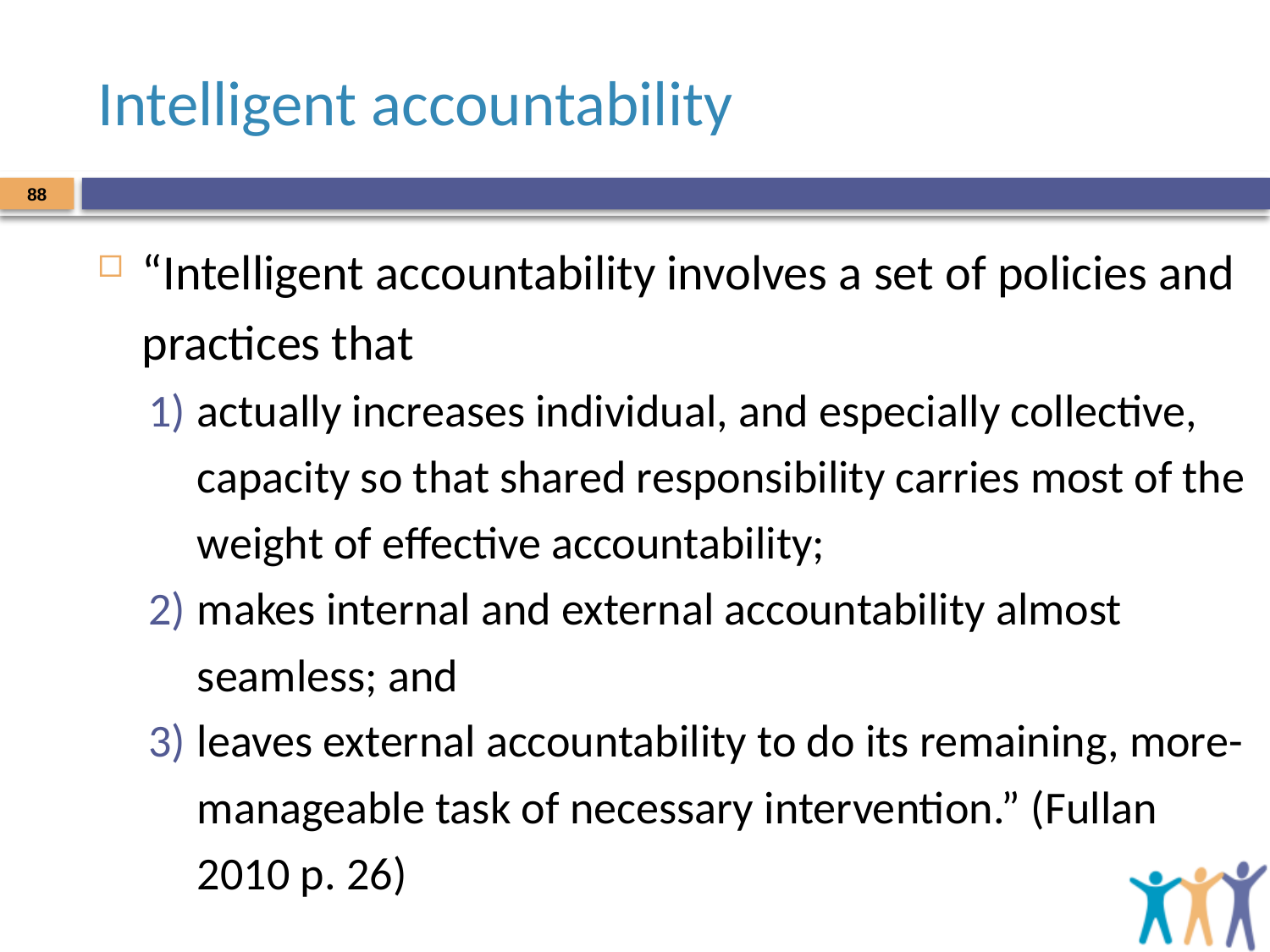

# Intelligent accountability
88
“Intelligent accountability involves a set of policies and practices that
actually increases individual, and especially collective, capacity so that shared responsibility carries most of the weight of effective accountability;
makes internal and external accountability almost seamless; and
leaves external accountability to do its remaining, more- manageable task of necessary intervention.” (Fullan 2010 p. 26)